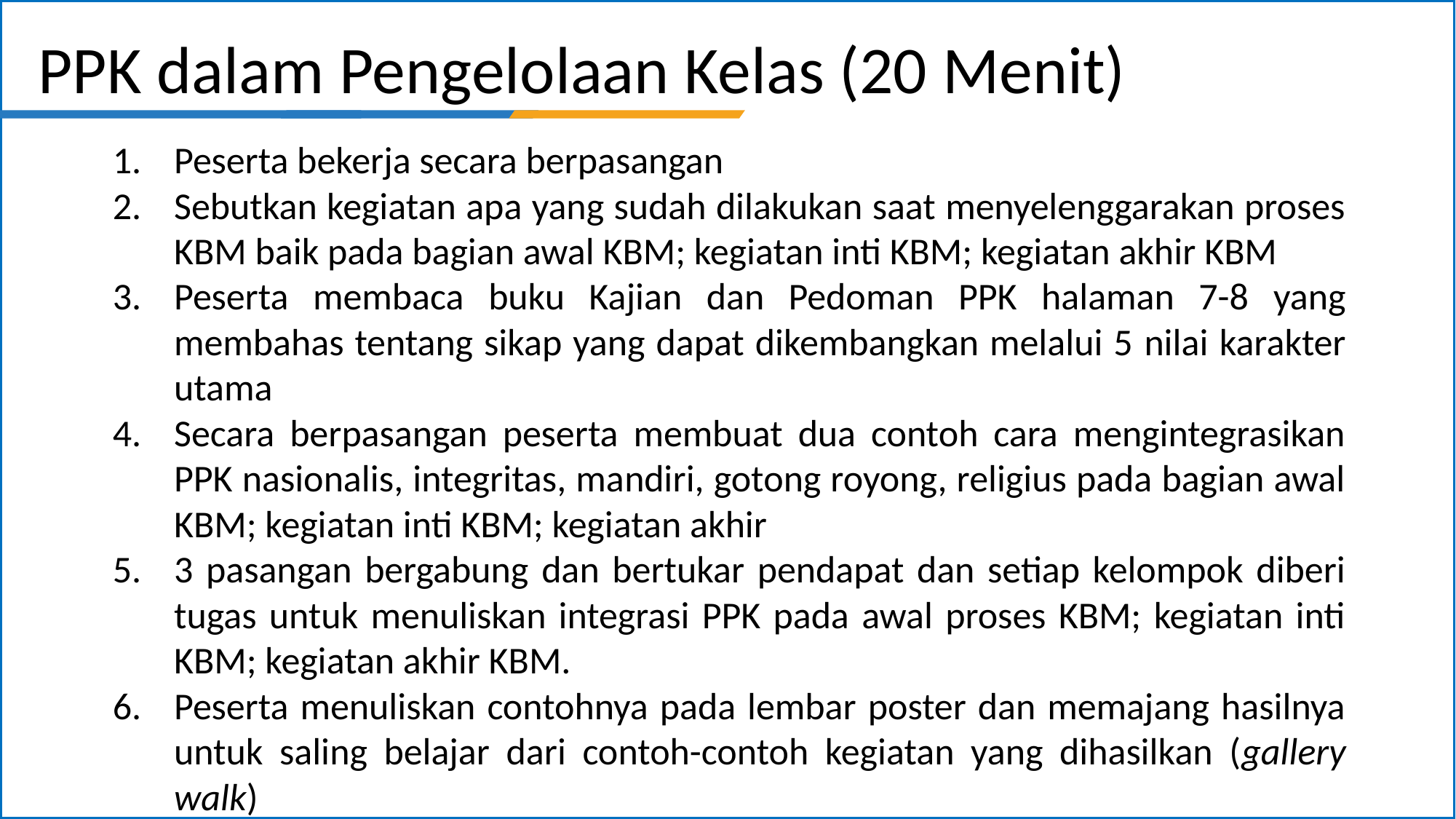

# PPK dalam Pengelolaan Kelas (20 Menit)

Peserta bekerja secara berpasangan
Sebutkan kegiatan apa yang sudah dilakukan saat menyelenggarakan proses KBM baik pada bagian awal KBM; kegiatan inti KBM; kegiatan akhir KBM
Peserta membaca buku Kajian dan Pedoman PPK halaman 7-8 yang membahas tentang sikap yang dapat dikembangkan melalui 5 nilai karakter utama
Secara berpasangan peserta membuat dua contoh cara mengintegrasikan PPK nasionalis, integritas, mandiri, gotong royong, religius pada bagian awal KBM; kegiatan inti KBM; kegiatan akhir
3 pasangan bergabung dan bertukar pendapat dan setiap kelompok diberi tugas untuk menuliskan integrasi PPK pada awal proses KBM; kegiatan inti KBM; kegiatan akhir KBM.
Peserta menuliskan contohnya pada lembar poster dan memajang hasilnya untuk saling belajar dari contoh-contoh kegiatan yang dihasilkan (gallery walk)